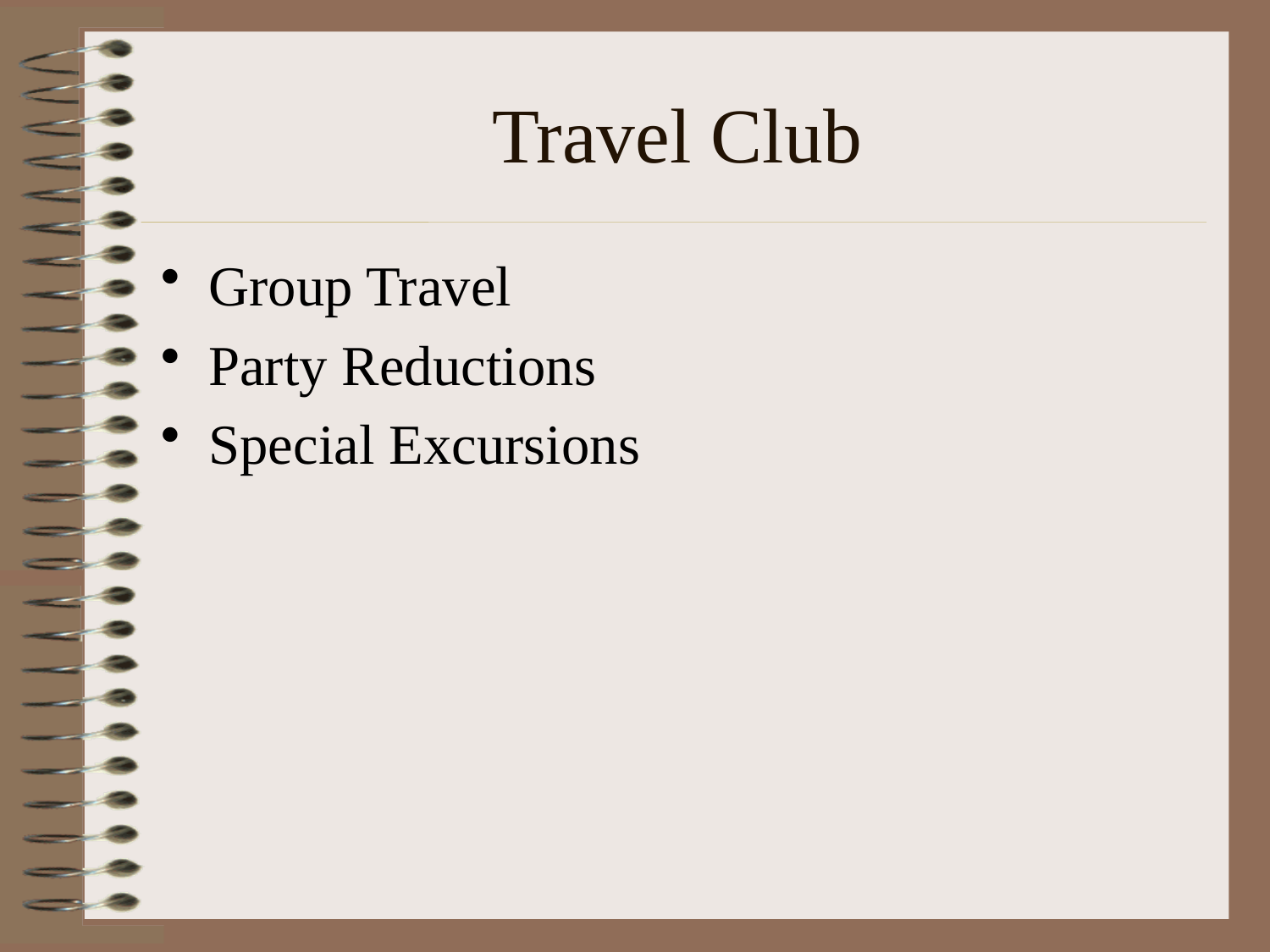

# Travel Club
Group Travel
Party Reductions
Special Excursions